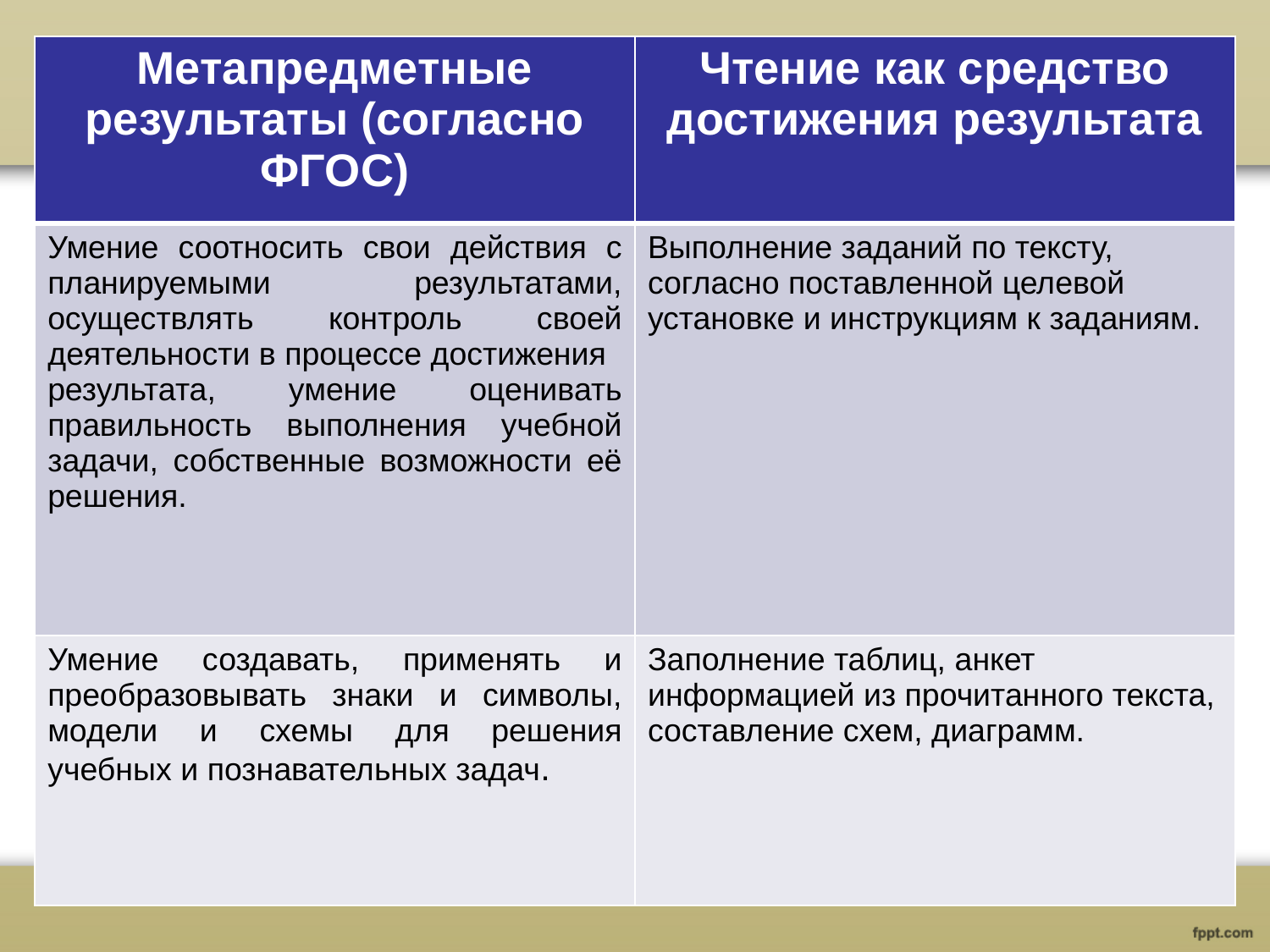

| Метапредметные результаты (согласно ФГОС) | Чтение как средство достижения результата |
| --- | --- |
| Умение соотносить свои действия с планируемыми результатами, осуществлять контроль своей деятельности в процессе достижения результата, умение оценивать правильность выполнения учебной задачи, собственные возможности её решения. | Выполнение заданий по тексту, согласно поставленной целевой установке и инструкциям к заданиям. |
| Умение создавать, применять и преобразовывать знаки и символы, модели и схемы для решения учебных и познавательных задач. | Заполнение таблиц, анкет информацией из прочитанного текста, составление схем, диаграмм. |